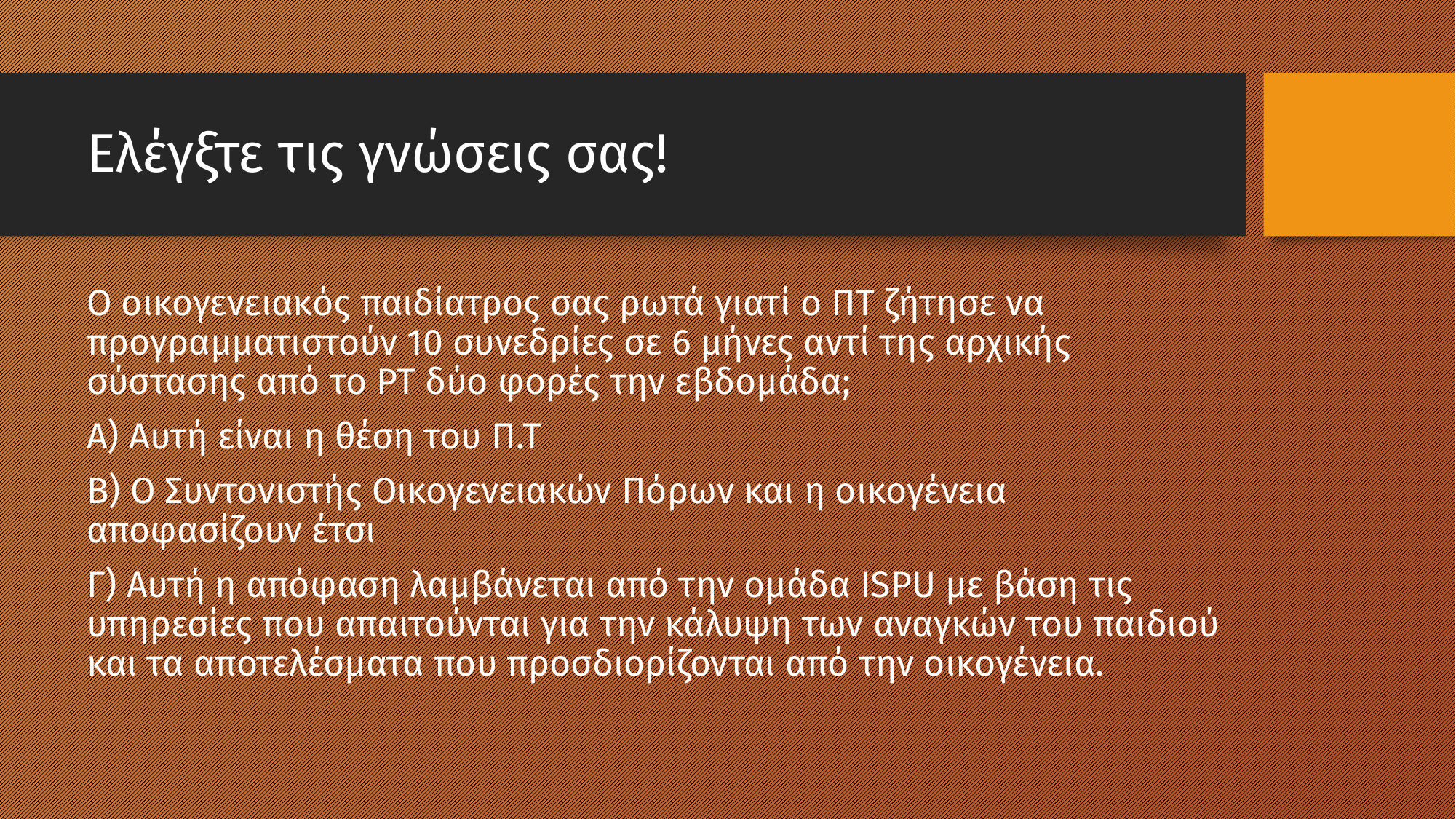

# Ελέγξτε τις γνώσεις σας!
Ο οικογενειακός παιδίατρος σας ρωτά γιατί ο ΠΤ ζήτησε να προγραμματιστούν 10 συνεδρίες σε 6 μήνες αντί της αρχικής σύστασης από το PT δύο φορές την εβδομάδα;
Α) Αυτή είναι η θέση του Π.Τ
Β) Ο Συντονιστής Οικογενειακών Πόρων και η οικογένεια αποφασίζουν έτσι
Γ) Αυτή η απόφαση λαμβάνεται από την ομάδα ISPU με βάση τις υπηρεσίες που απαιτούνται για την κάλυψη των αναγκών του παιδιού και τα αποτελέσματα που προσδιορίζονται από την οικογένεια.